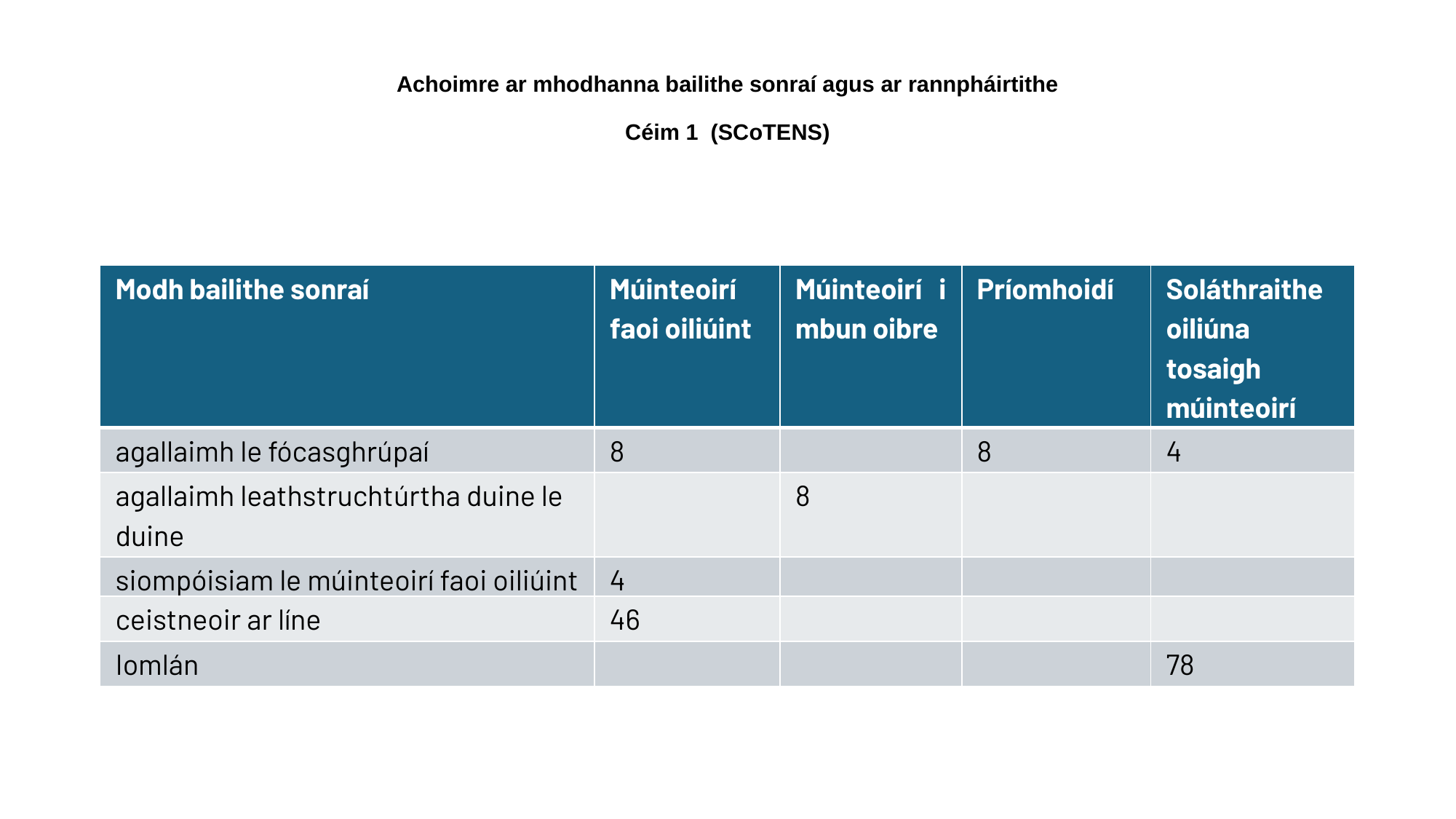

# Achoimre ar mhodhanna bailithe sonraí agus ar rannpháirtithe Céim 1  (SCoTENS)
| Modh bailithe sonraí | Múinteoirí faoi oiliúint | Múinteoirí i mbun oibre | Príomhoidí | Soláthraithe oiliúna tosaigh múinteoirí |
| --- | --- | --- | --- | --- |
| agallaimh le fócasghrúpaí | 8 |  | 8 | 4 |
| agallaimh leathstruchtúrtha duine le duine |  | 8 |  |  |
| siompóisiam le múinteoirí faoi oiliúint | 4 |  |  |  |
| ceistneoir ar líne | 46 |  |  |  |
| Iomlán |  |  |  | 78 |